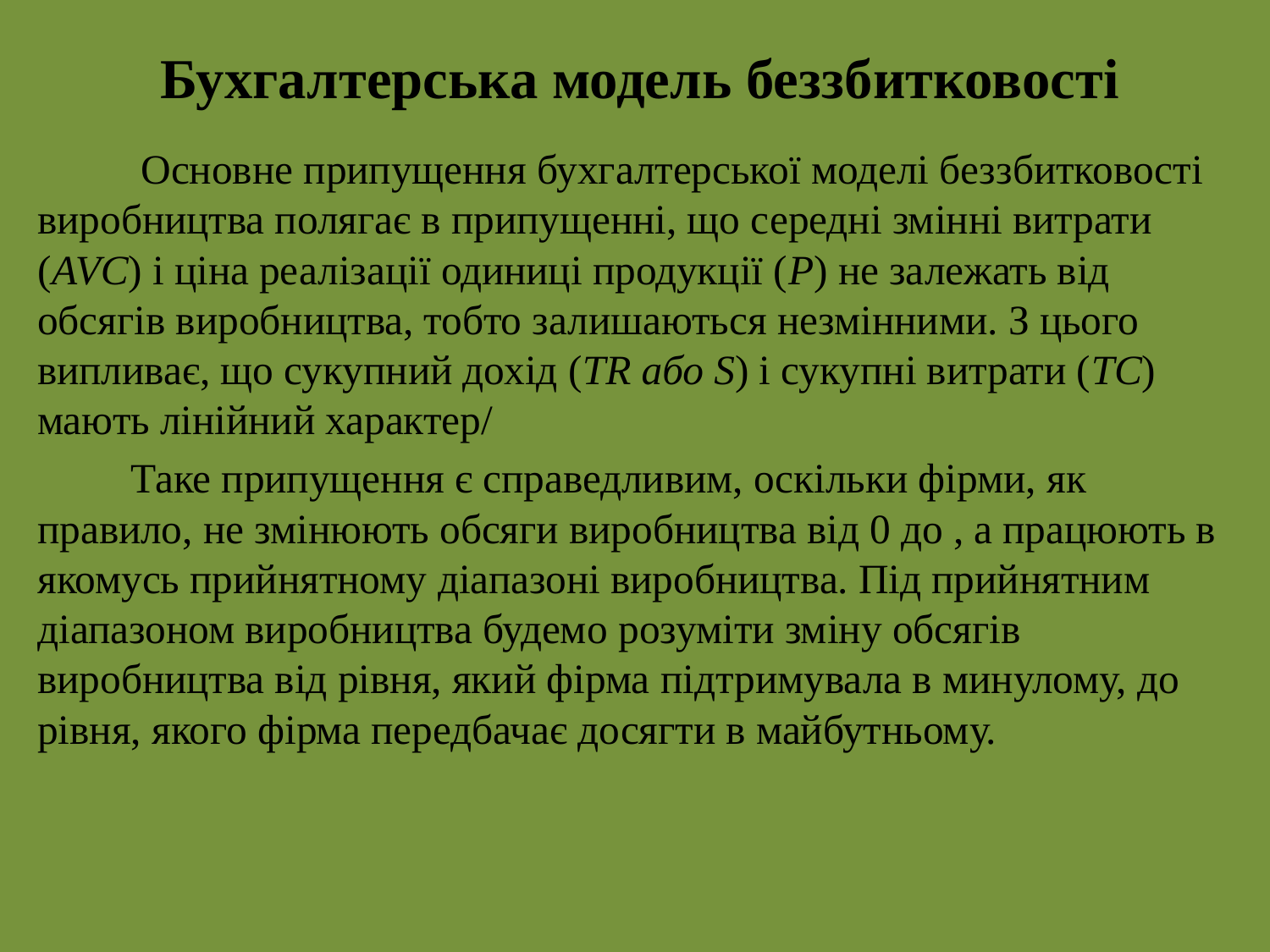

Бухгалтерська модель беззбитковості
          Основне припущення бухгалтерської моделі беззбитковості виробництва полягає в припущенні, що середні змінні витрати (AVC) і ціна реалізації одиниці продукції (P) не залежать від обсягів виробництва, тобто залишаються незмінними. З цього випливає, що сукупний дохід (TR або S) і сукупні витрати (TC) мають лінійний характер/
         Таке припущення є справедливим, оскільки фірми, як правило, не змінюють обсяги виробництва від 0 до , а працюють в якомусь прийнятному діапазоні виробництва. Під прийнятним діапазоном виробництва будемо розуміти зміну обсягів виробництва від рівня, який фірма підтримувала в минулому, до рівня, якого фірма передбачає досягти в майбутньому.